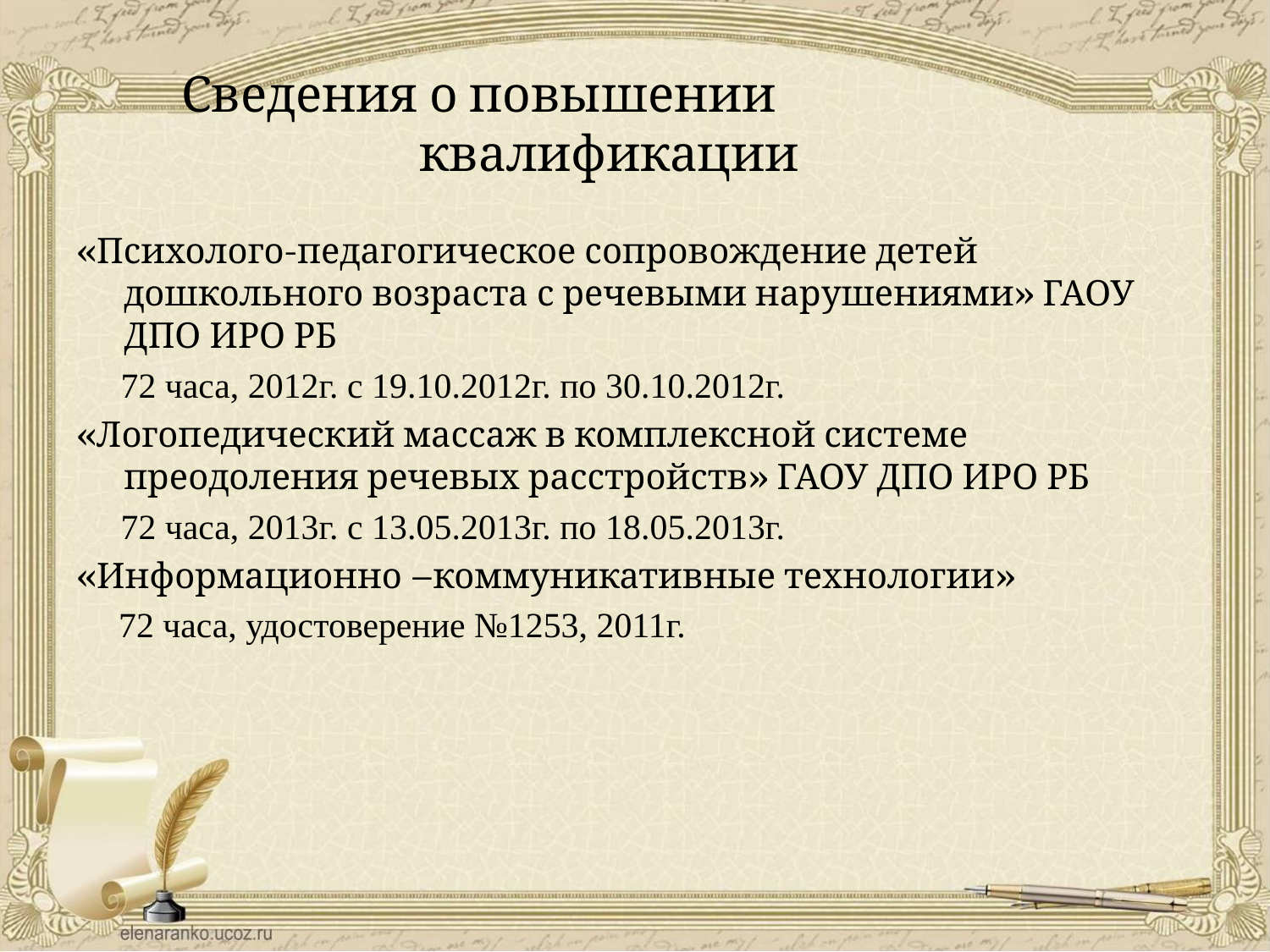

Сведения о повышении                        квалификации
«Психолого-педагогическое сопровождение детей дошкольного возраста с речевыми нарушениями» ГАОУ ДПО ИРО РБ
     72 часа, 2012г. с 19.10.2012г. по 30.10.2012г.
«Логопедический массаж в комплексной системе преодоления речевых расстройств» ГАОУ ДПО ИРО РБ
     72 часа, 2013г. с 13.05.2013г. по 18.05.2013г.
«Информационно –коммуникативные технологии»
     72 часа, удостоверение №1253, 2011г.